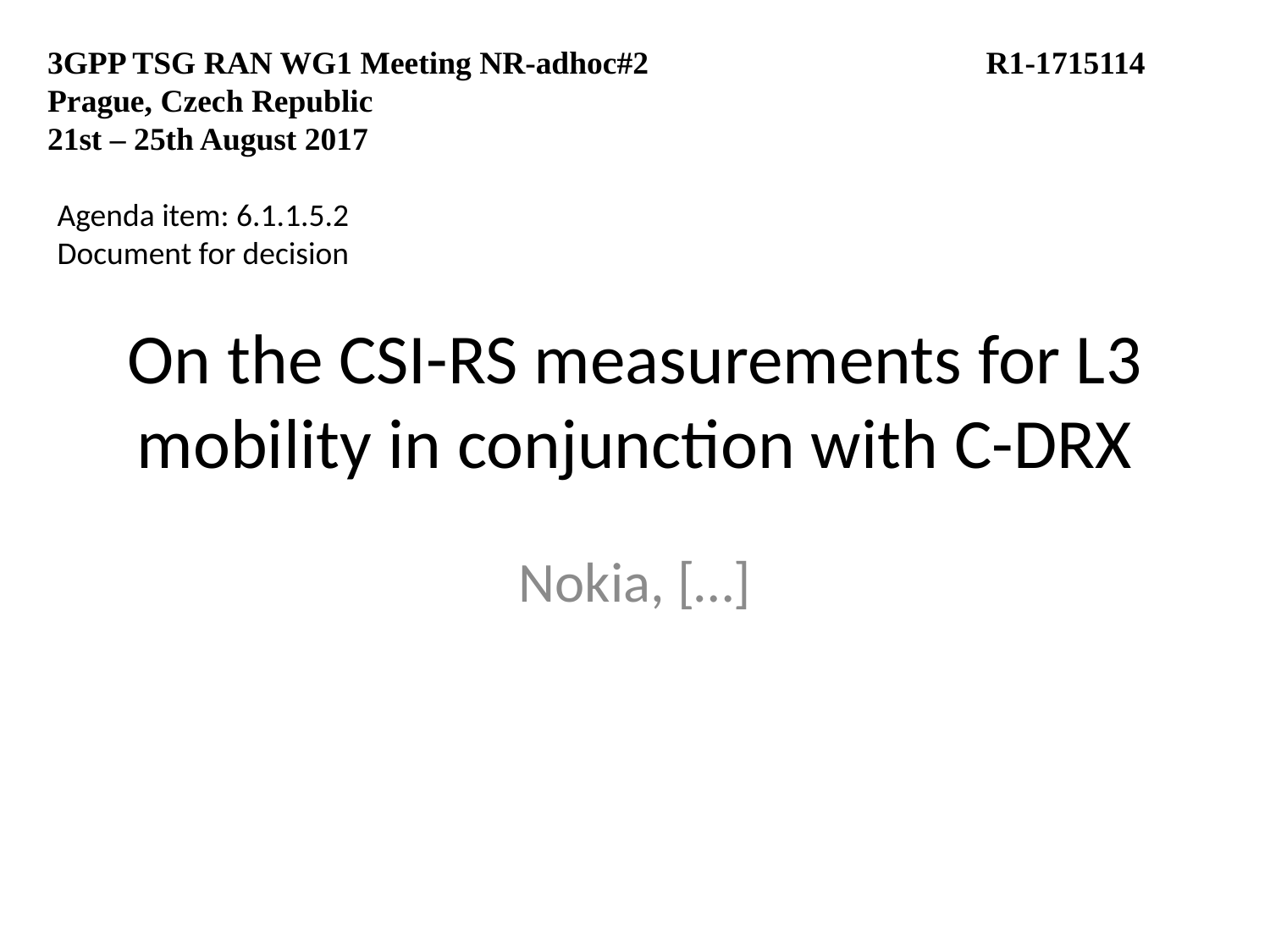

3GPP TSG RAN WG1 Meeting NR-adhoc#2		                      R1-1715114
Prague, Czech Republic
21st – 25th August 2017
Agenda item: 6.1.1.5.2
Document for decision
# On the CSI-RS measurements for L3 mobility in conjunction with C-DRX
Nokia, […]